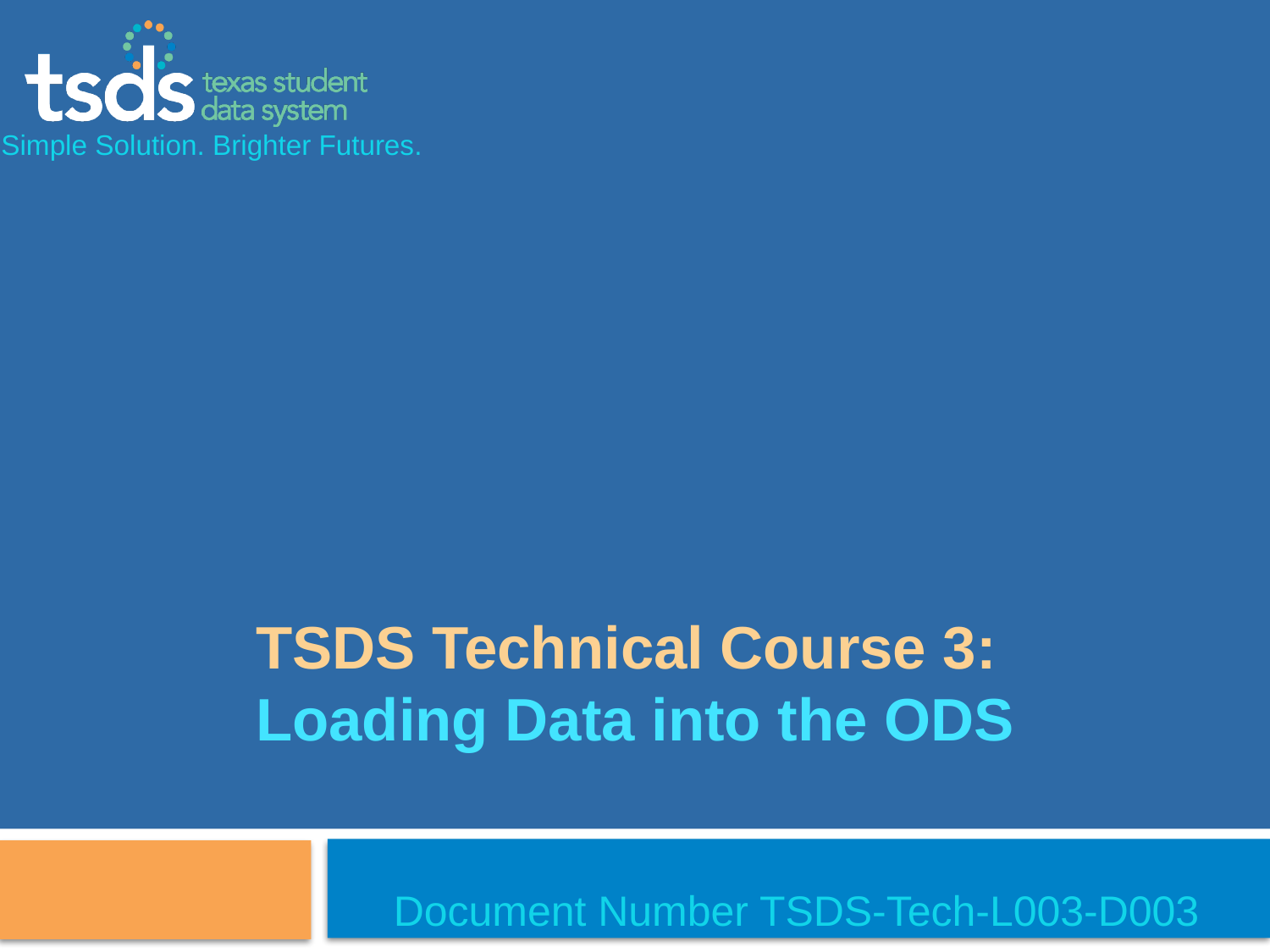

Simple Solution. Brighter Futures.
# TSDS Technical Course 3: Loading Data into the ODS
Document Number TSDS-Tech-L003-D003